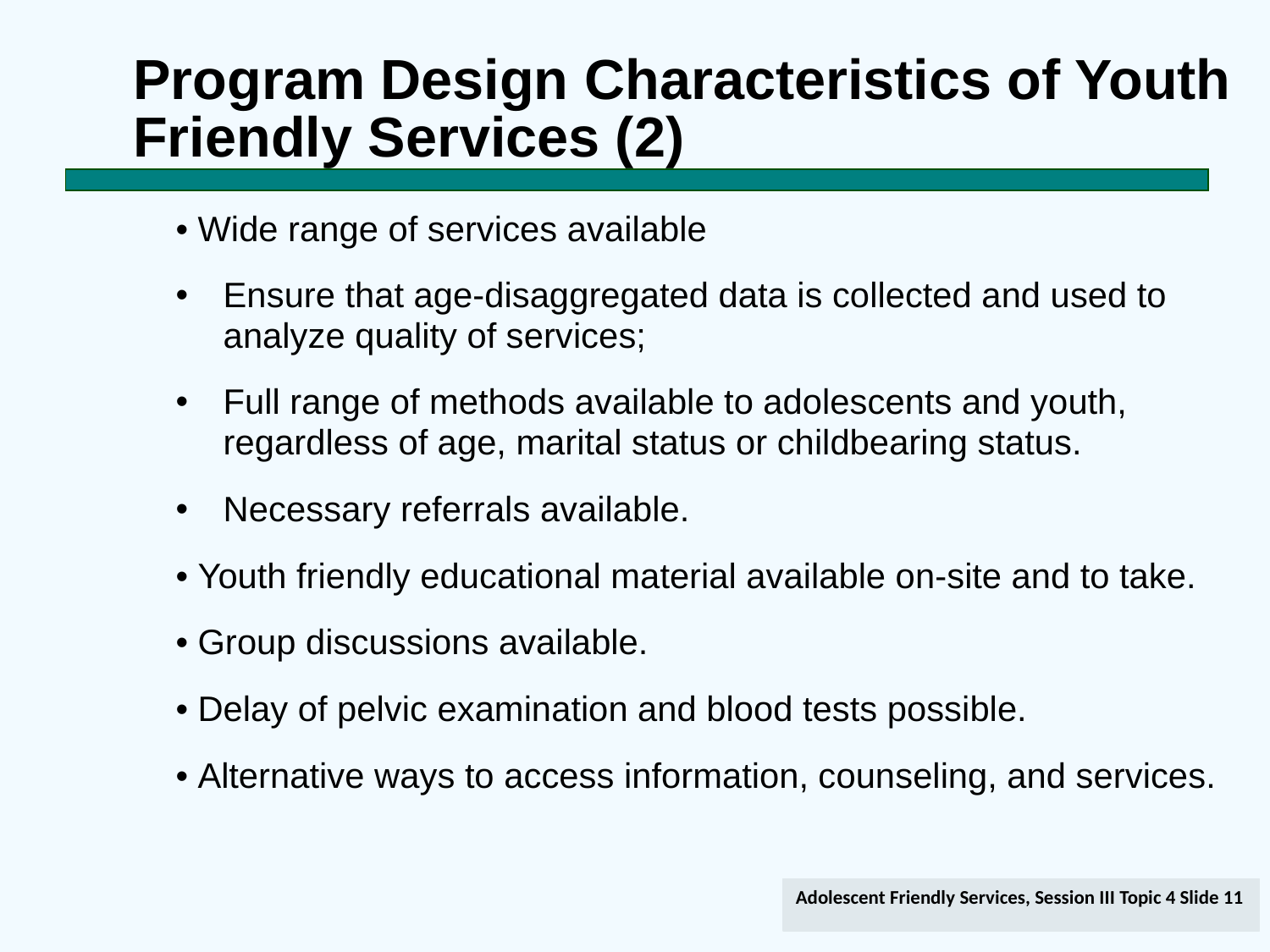

Program Design Characteristics of Youth Friendly Services (2)
• Wide range of services available
Ensure that age-disaggregated data is collected and used to analyze quality of services;
Full range of methods available to adolescents and youth, regardless of age, marital status or childbearing status.
Necessary referrals available.
• Youth friendly educational material available on-site and to take.
• Group discussions available.
• Delay of pelvic examination and blood tests possible.
• Alternative ways to access information, counseling, and services.

Adolescent Friendly Services, Session III Topic 4 Slide 11
11